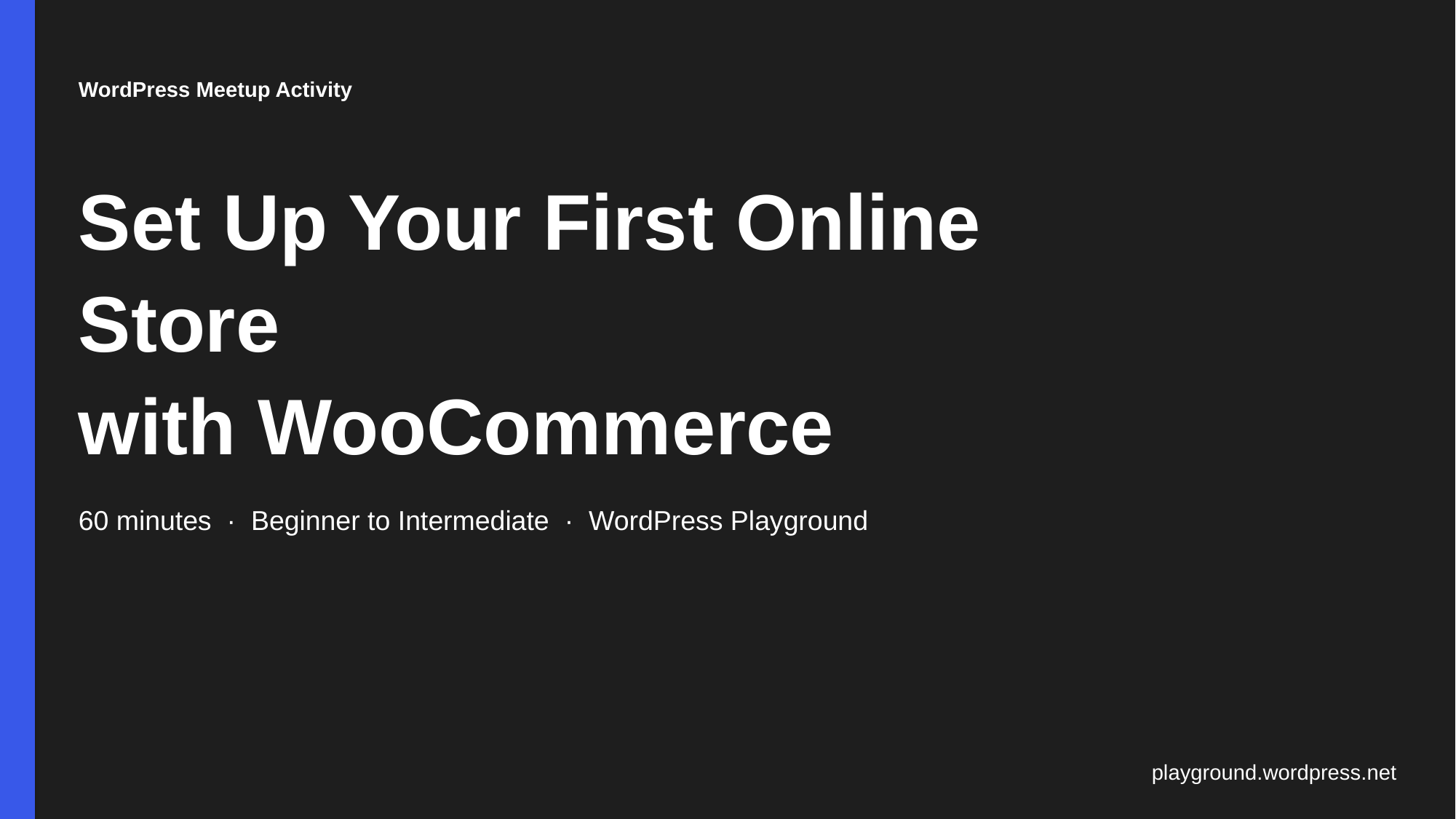

WordPress Meetup Activity
Set Up Your First Online Store
with WooCommerce
60 minutes  ·  Beginner to Intermediate  ·  WordPress Playground
playground.wordpress.net